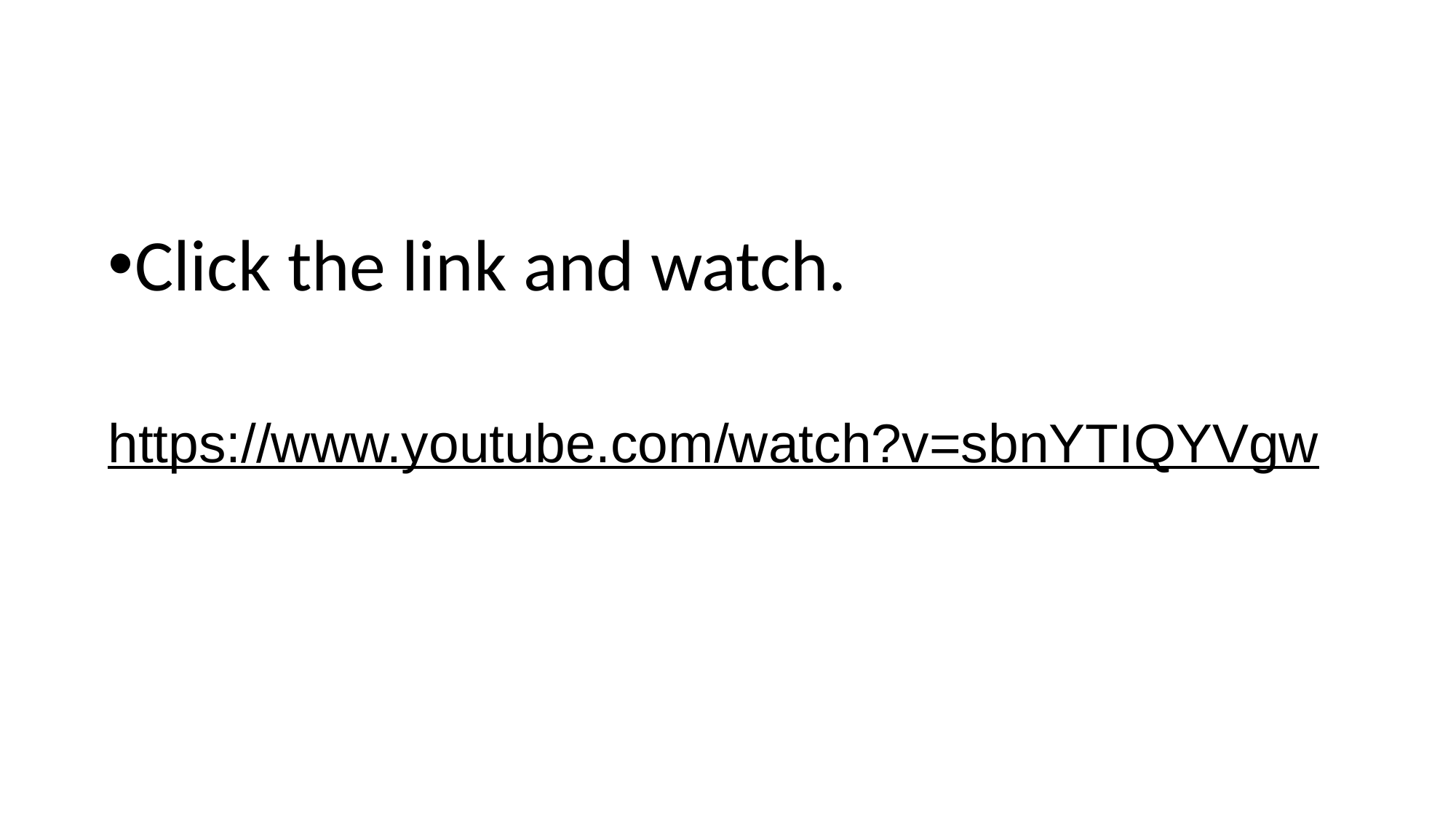

#
Click the link and watch.

https://www.youtube.com/watch?v=sbnYTIQYVgw